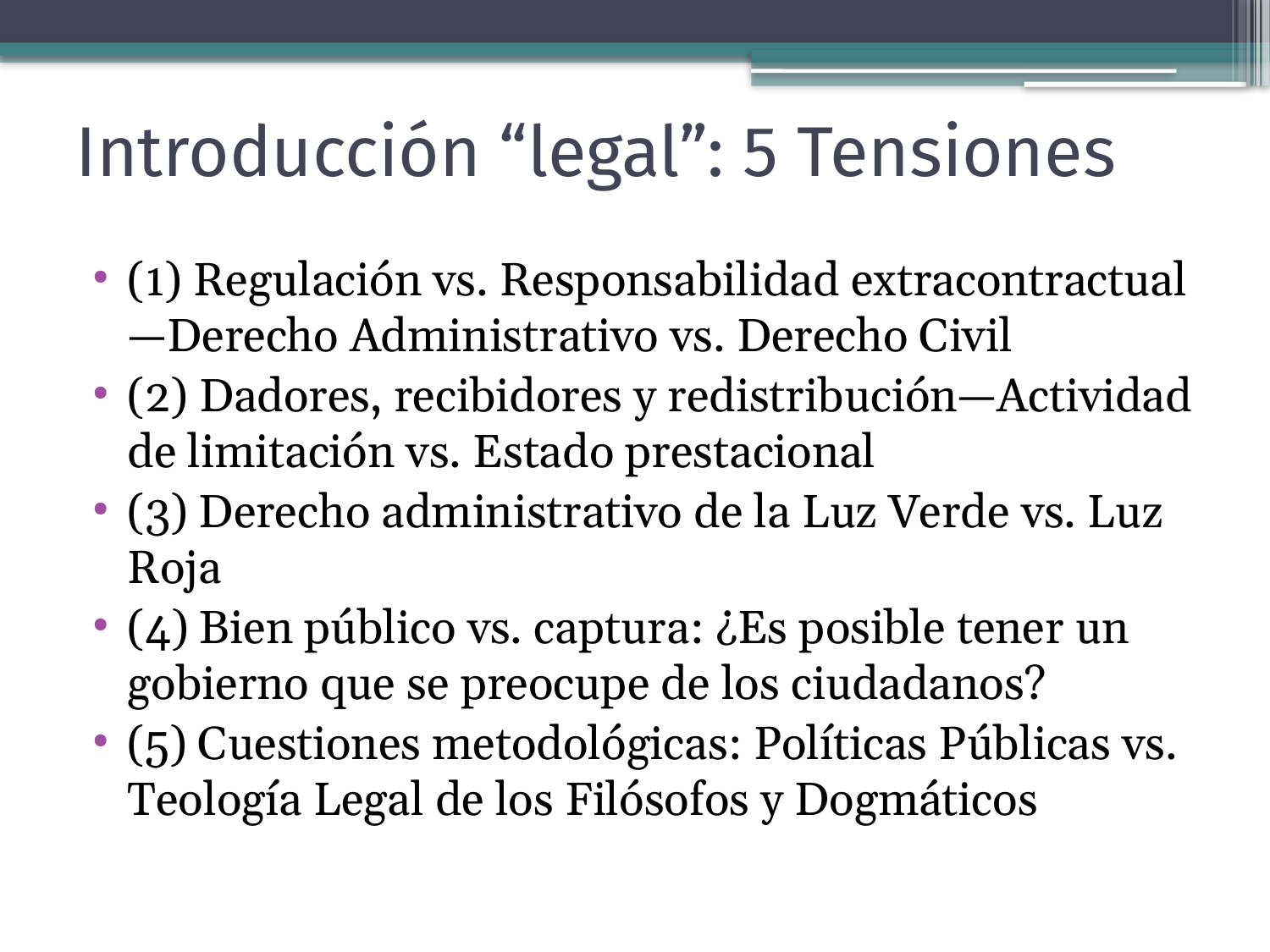

# Introducción “legal”: 5 Tensiones
(1) Regulación vs. Responsabilidad extracontractual—Derecho Administrativo vs. Derecho Civil
(2) Dadores, recibidores y redistribución—Actividad de limitación vs. Estado prestacional
(3) Derecho administrativo de la Luz Verde vs. Luz Roja
(4) Bien público vs. captura: ¿Es posible tener un gobierno que se preocupe de los ciudadanos?
(5) Cuestiones metodológicas: Políticas Públicas vs. Teología Legal de los Filósofos y Dogmáticos